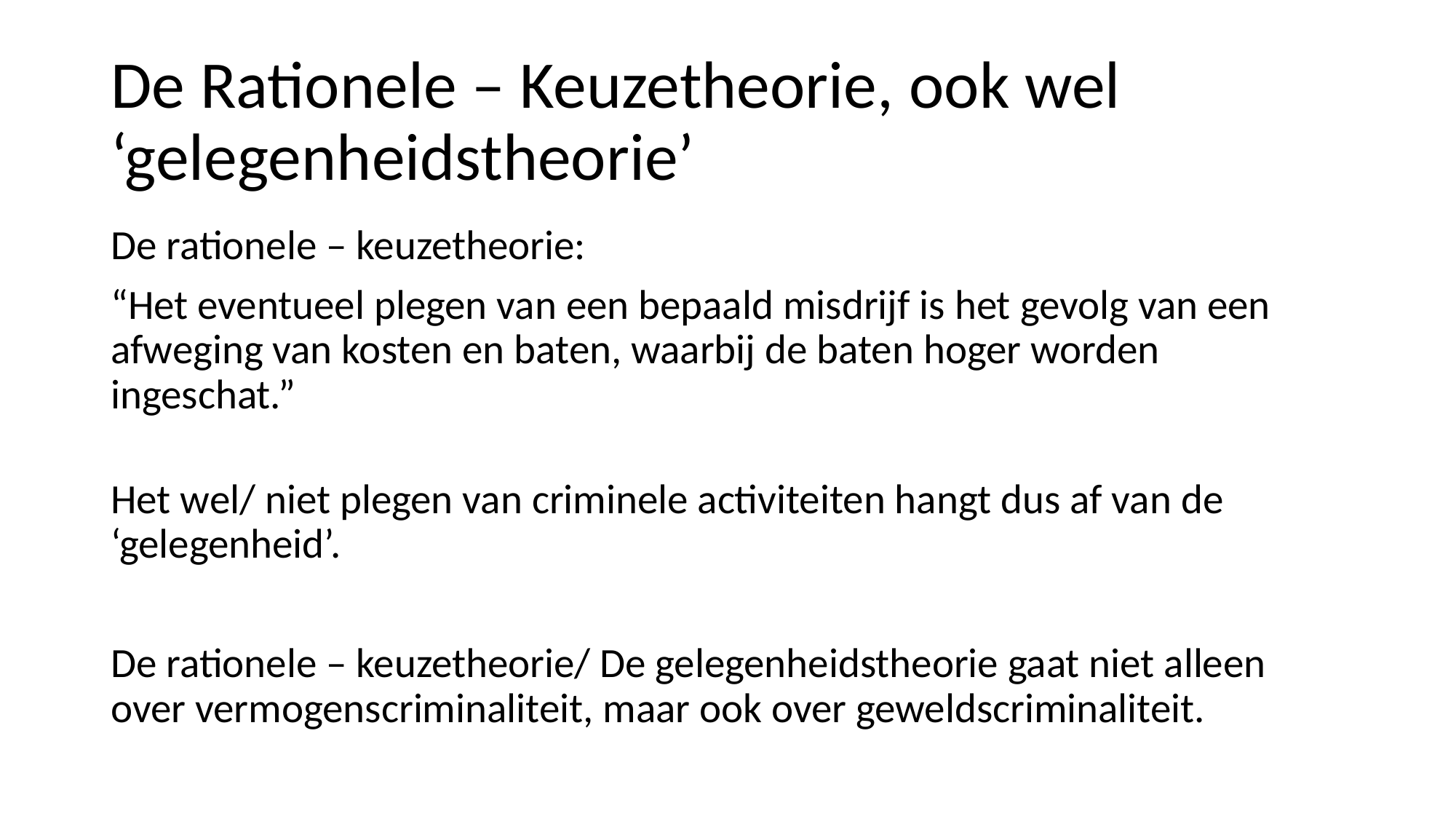

# De Rationele – Keuzetheorie, ook wel ‘gelegenheidstheorie’
De rationele – keuzetheorie:
“Het eventueel plegen van een bepaald misdrijf is het gevolg van een afweging van kosten en baten, waarbij de baten hoger worden ingeschat.”
Het wel/ niet plegen van criminele activiteiten hangt dus af van de ‘gelegenheid’.

De rationele – keuzetheorie/ De gelegenheidstheorie gaat niet alleen over vermogenscriminaliteit, maar ook over geweldscriminaliteit.